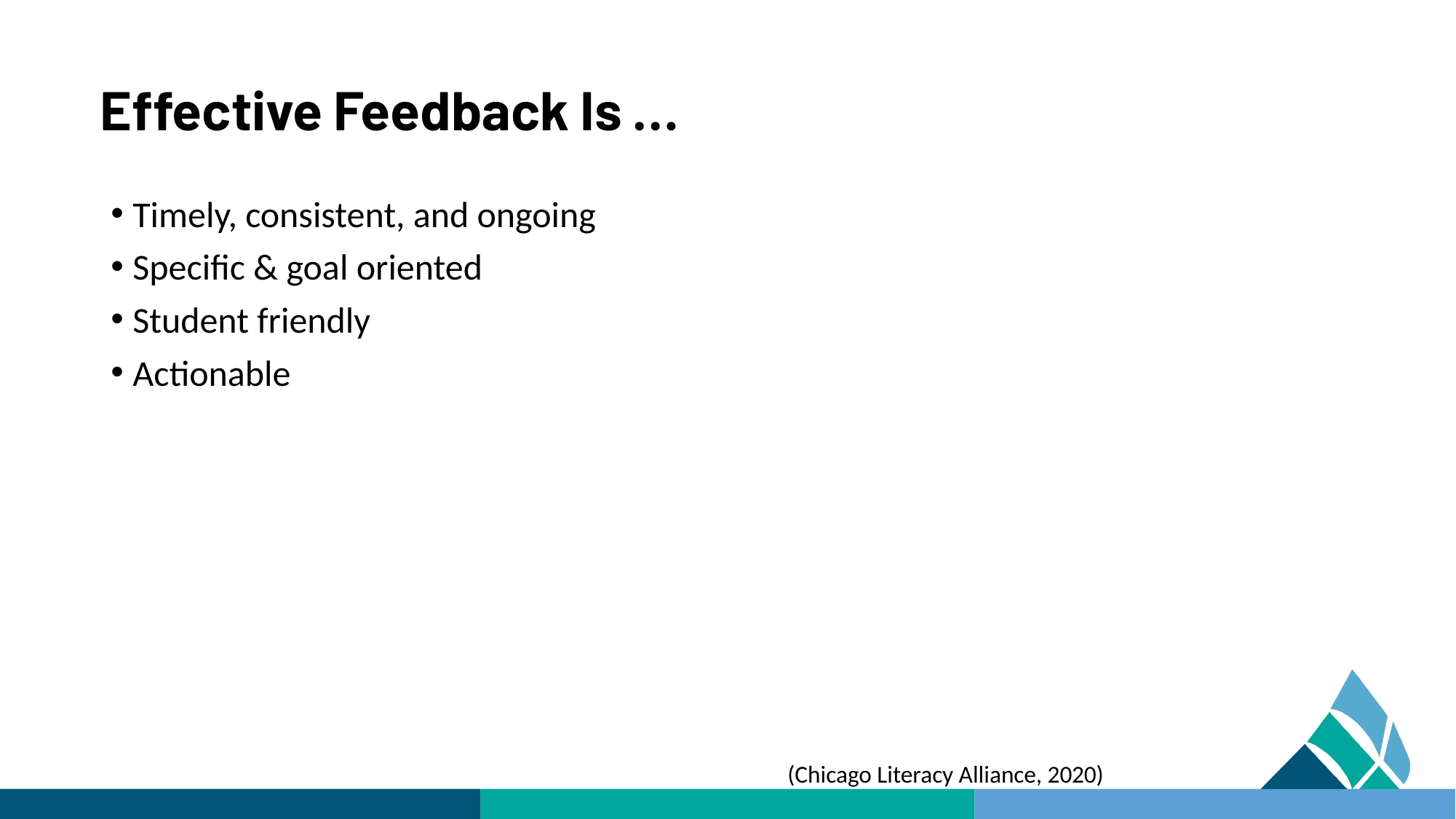

# Effective Feedback Is …
Timely, consistent, and ongoing
Specific & goal oriented
Student friendly
Actionable
(Chicago Literacy Alliance, 2020)